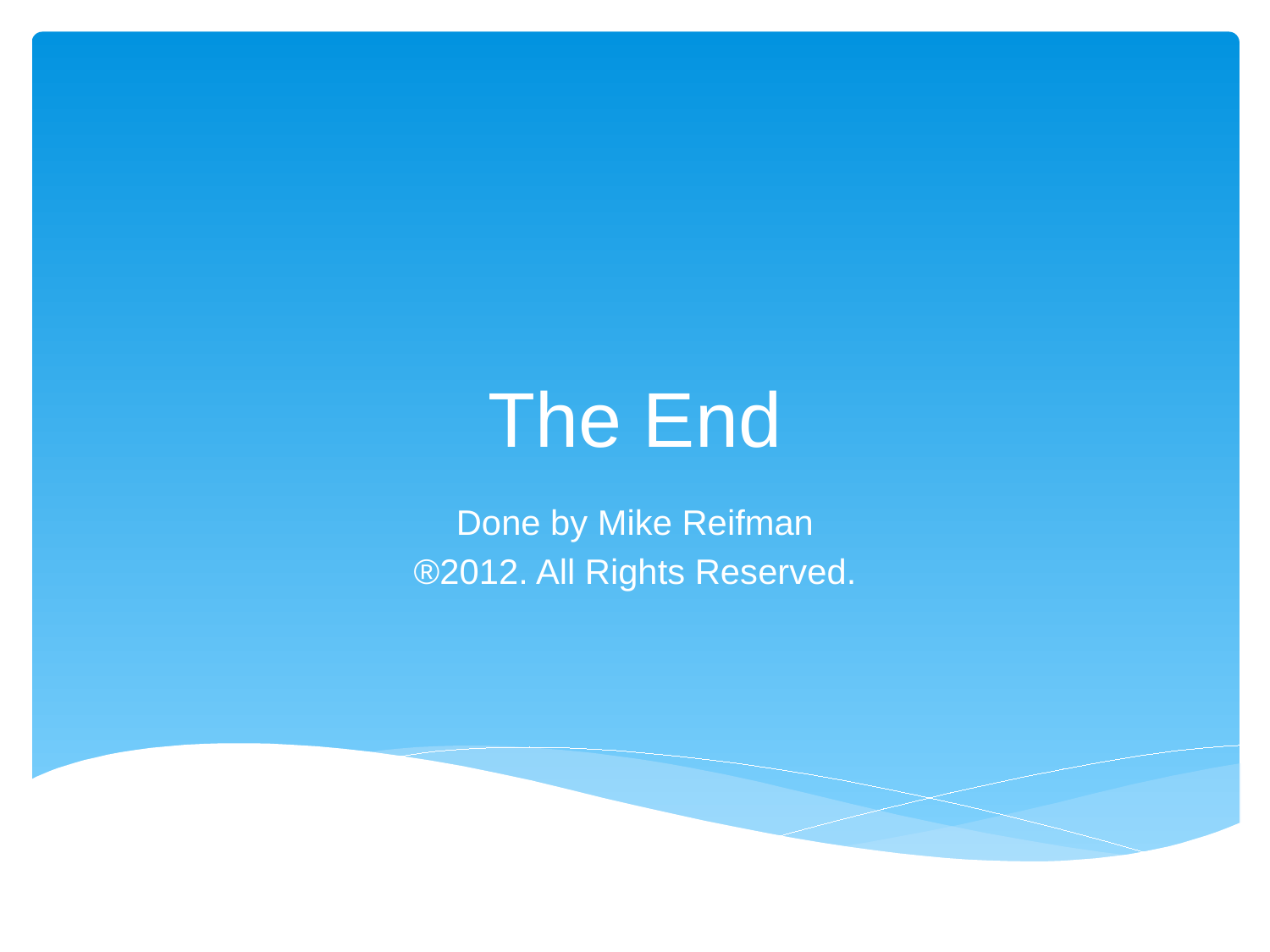

# The End
Done by Mike Reifman
®2012. All Rights Reserved.